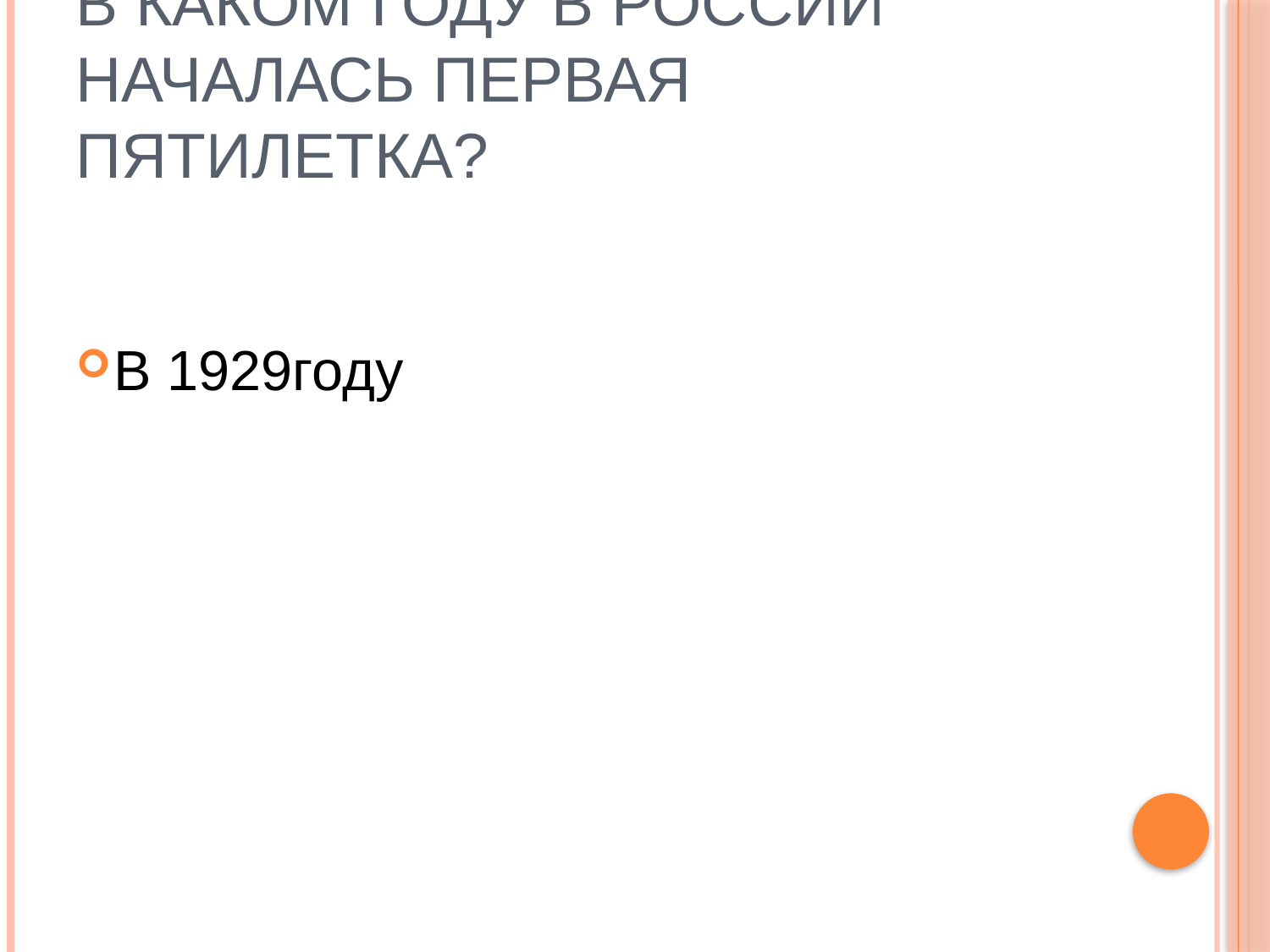

# В каком году в России началась первая пятилетка?
В 1929году